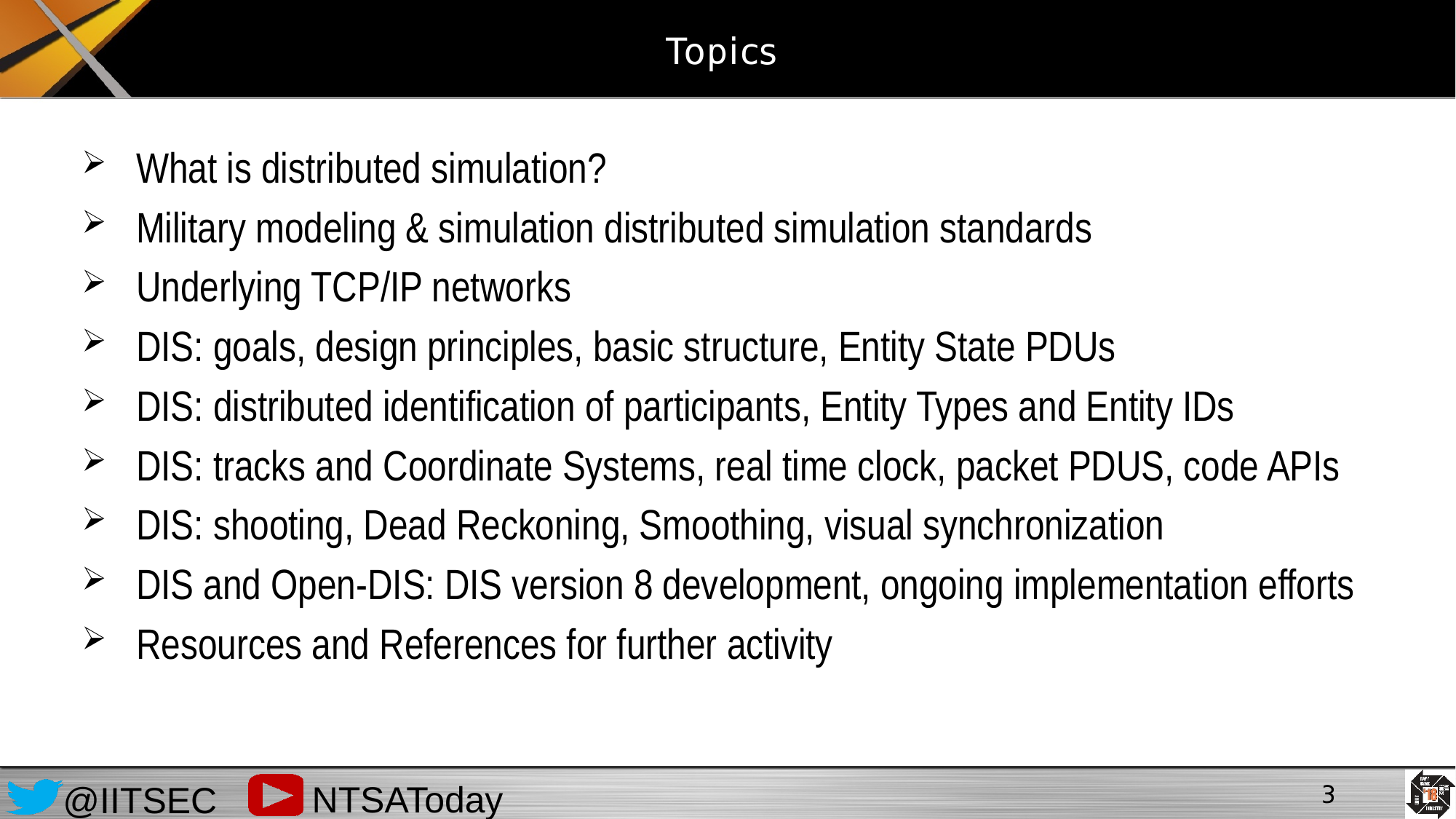

# Topics
What is distributed simulation?
Military modeling & simulation distributed simulation standards
Underlying TCP/IP networks
DIS: goals, design principles, basic structure, Entity State PDUs
DIS: distributed identification of participants, Entity Types and Entity IDs
DIS: tracks and Coordinate Systems, real time clock, packet PDUS, code APIs
DIS: shooting, Dead Reckoning, Smoothing, visual synchronization
DIS and Open-DIS: DIS version 8 development, ongoing implementation efforts
Resources and References for further activity
3